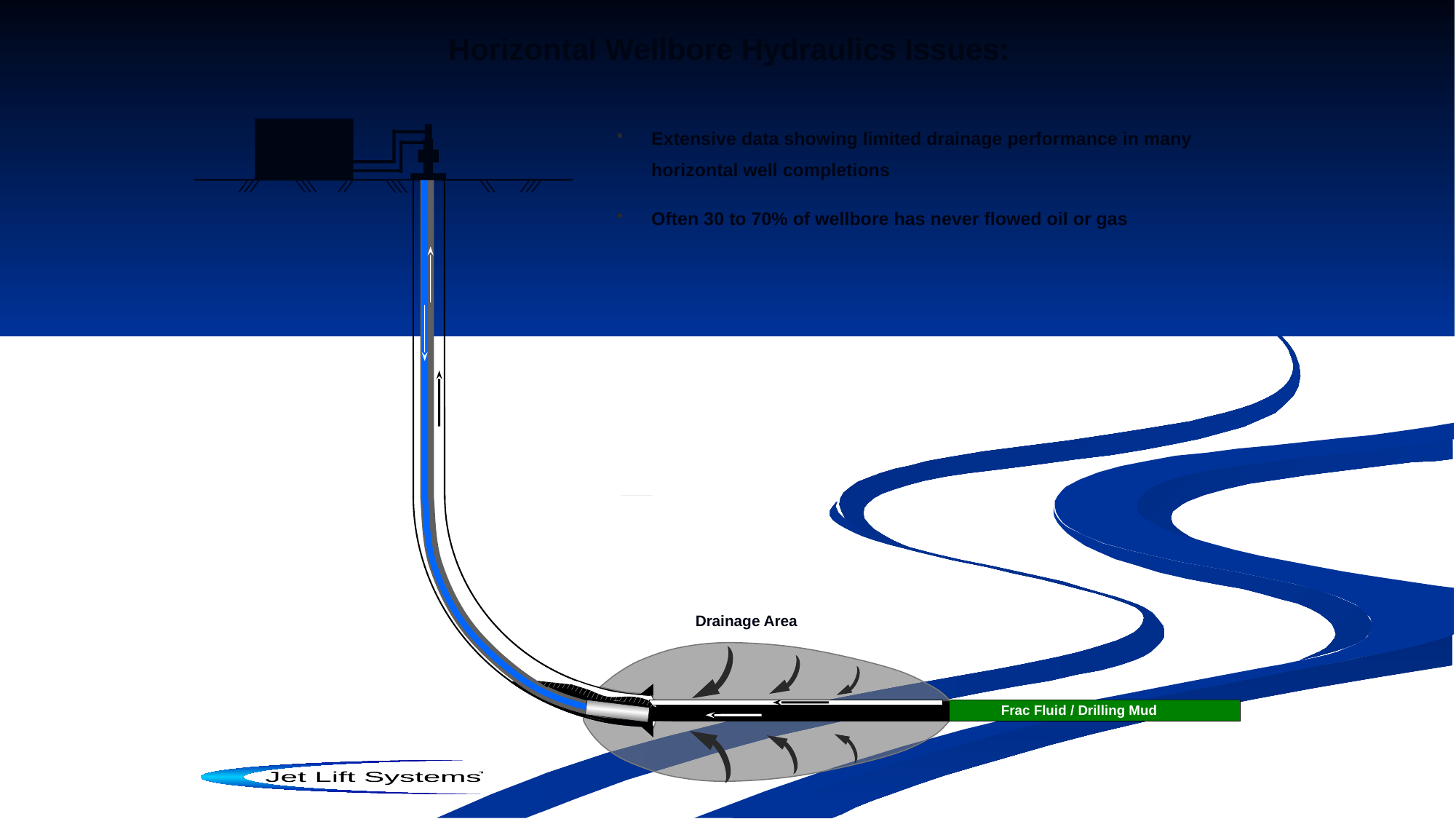

Horizontal Wellbore Hydraulics Issues:
Extensive data showing limited drainage performance in many horizontal well completions
Often 30 to 70% of wellbore has never flowed oil or gas

Drainage Area

Frac Fluid / Drilling Mud

Jet Lift Systems
TM